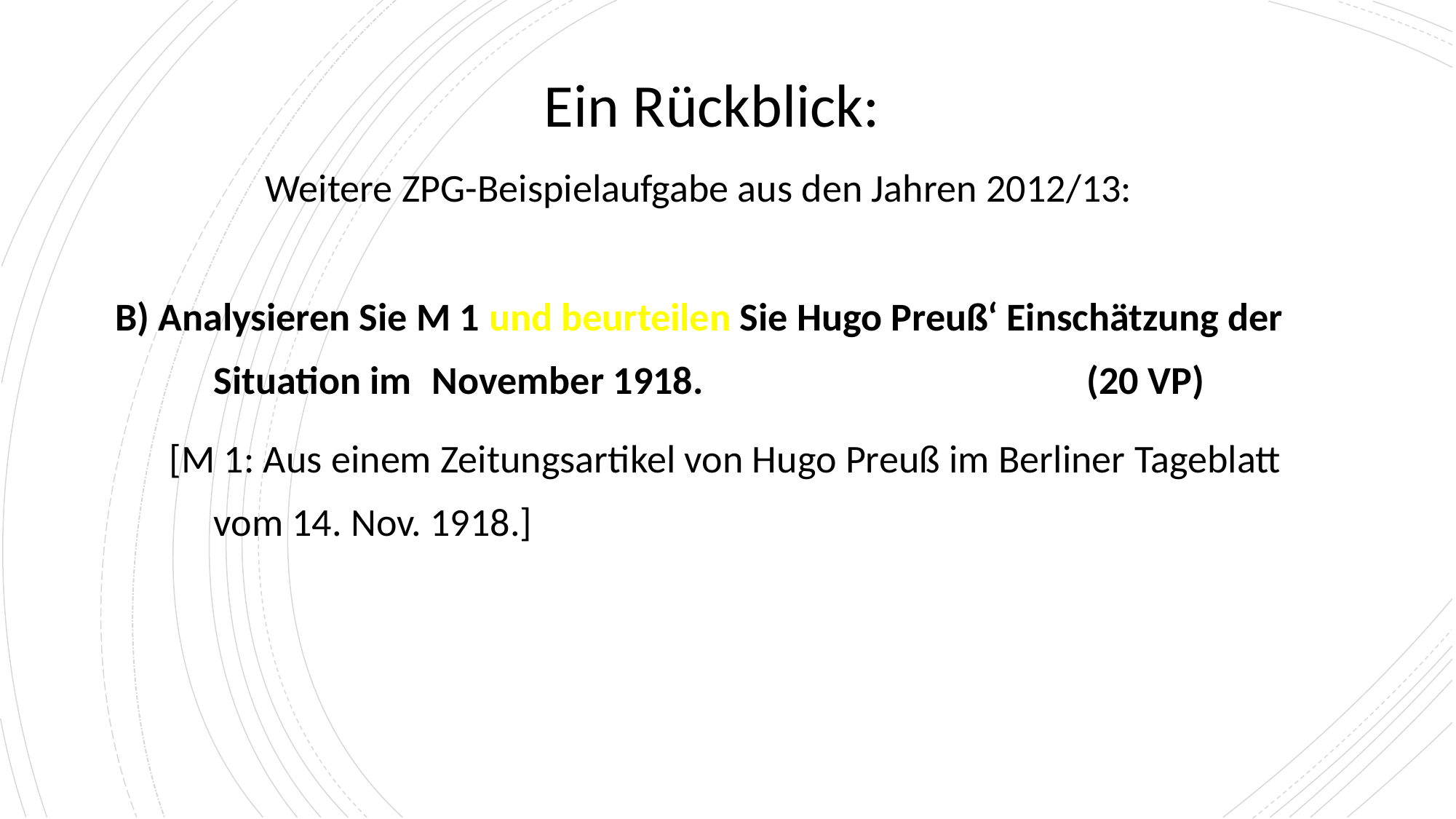

# Ein Rückblick:
Weitere ZPG-Beispielaufgabe aus den Jahren 2012/13:

B) Analysieren Sie M 1 und beurteilen Sie Hugo Preuß‘ Einschätzung der 	Situation im 	November 1918.  				(20 VP)
[M 1: Aus einem Zeitungsartikel von Hugo Preuß im Berliner Tageblatt 	vom 14. Nov. 1918.]